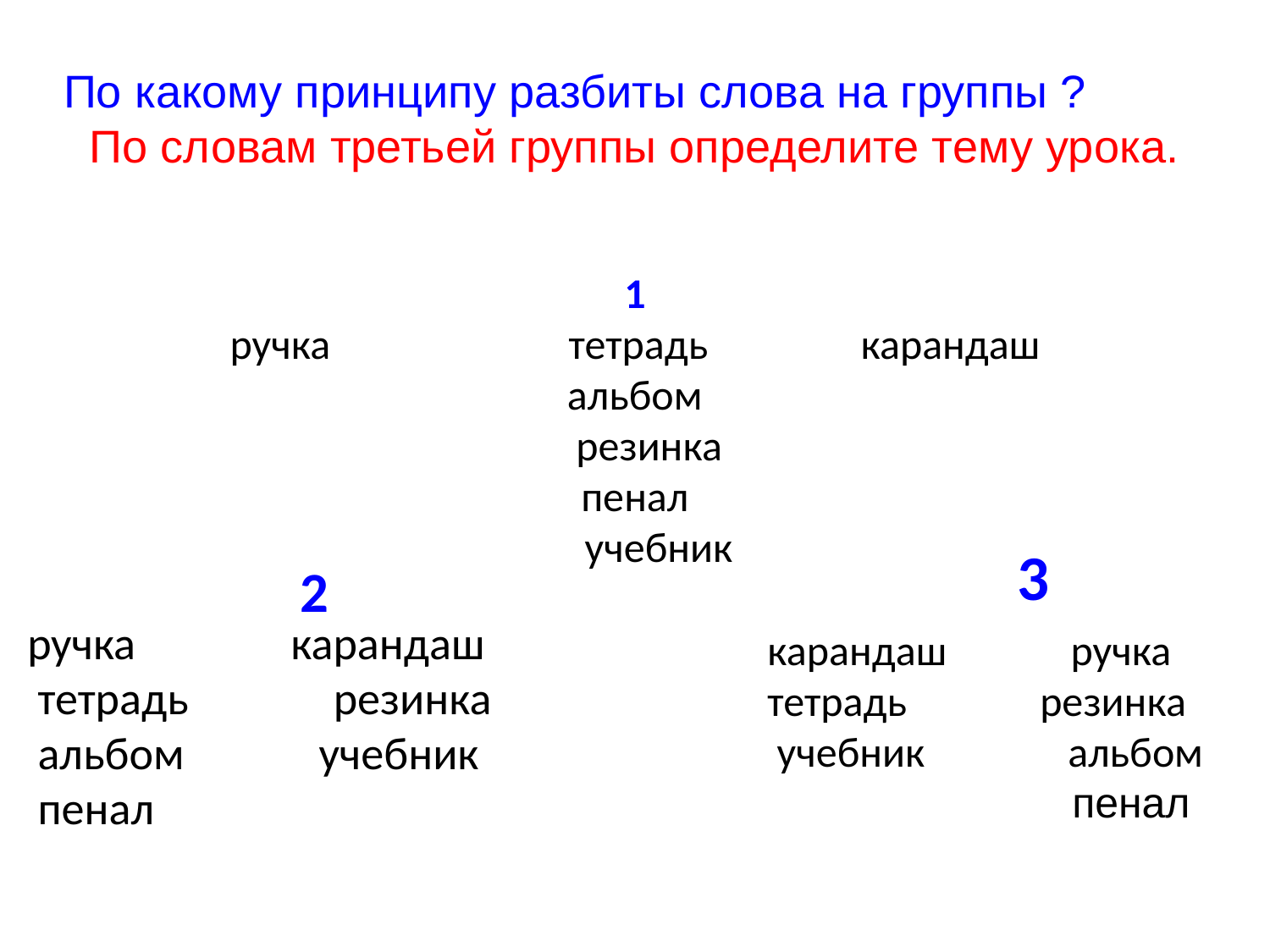

По какому принципу разбиты слова на группы ?
По словам третьей группы определите тему урока.

1
ручка                         тетрадь                карандаш
альбом
   резинка
пенал
     учебник

3
2
карандаш             ручка     тетрадь              резинка
 учебник               альбом
                                пенал

ручка               карандаш
 тетрадь              резинка
 альбом             учебник
 пенал